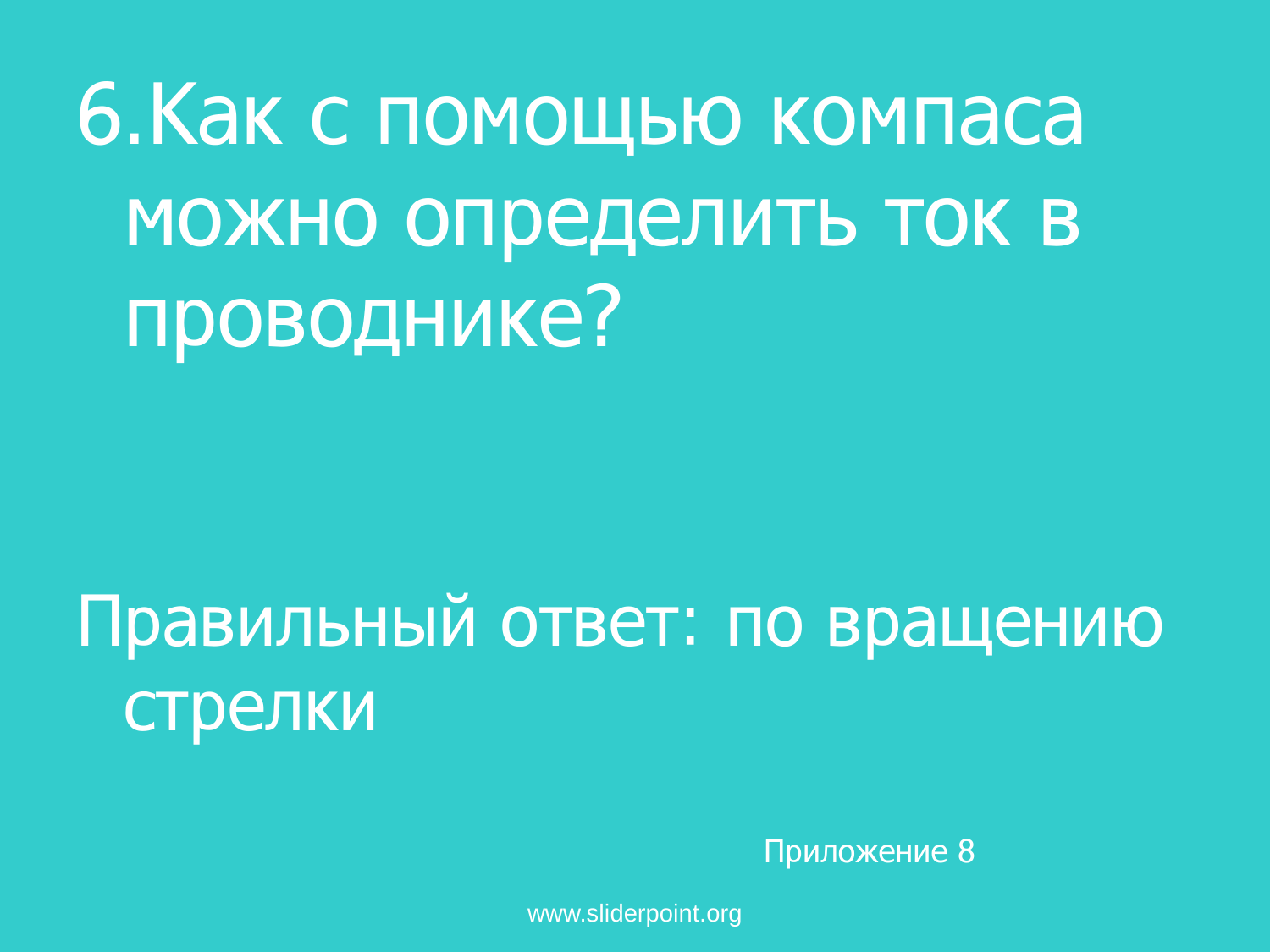

6.Как с помощью компаса можно определить ток в проводнике?

Правильный ответ: по вращению стрелки
Приложение 8

www.sliderpoint.org